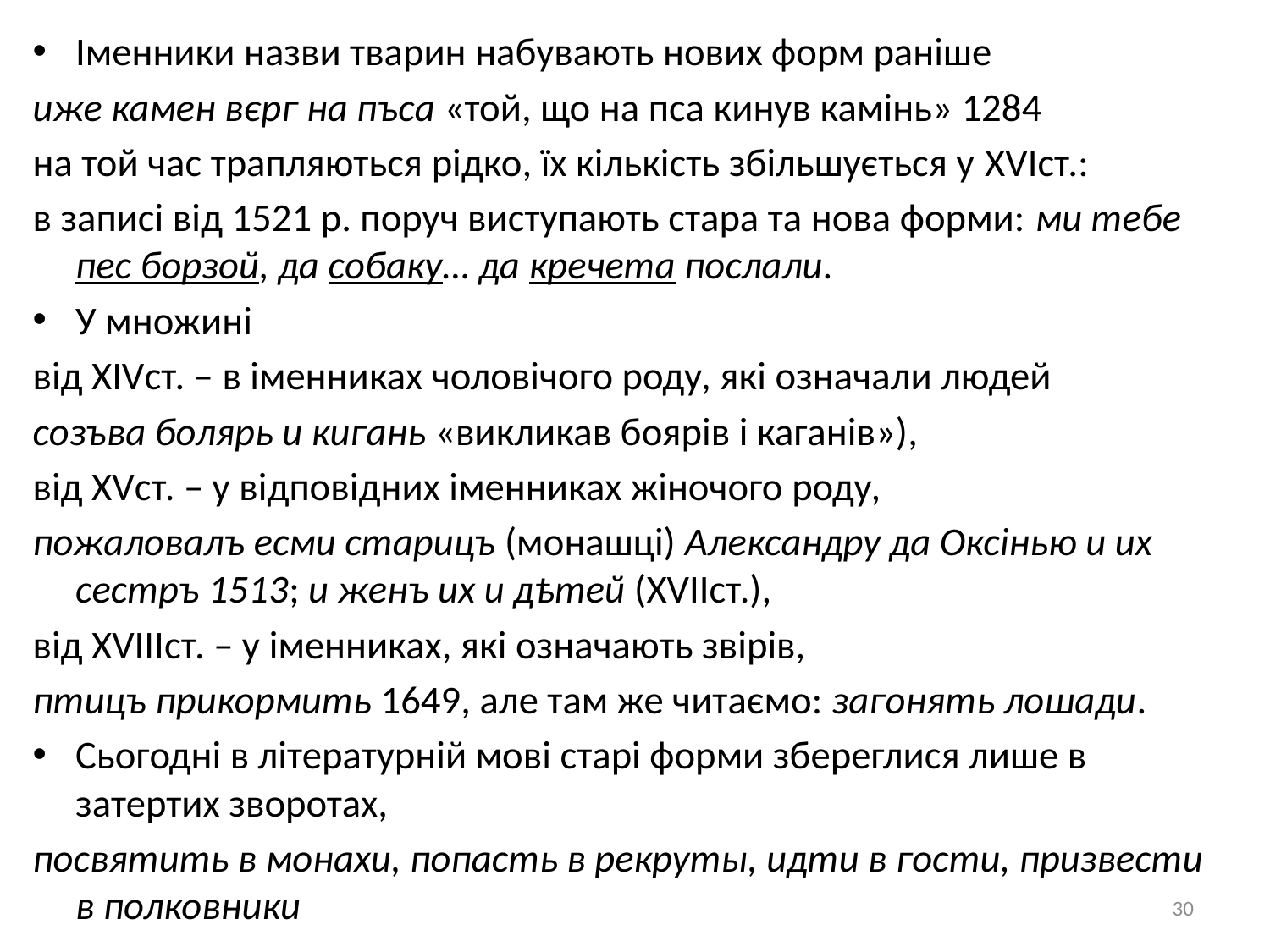

Іменники назви тварин набувають нових форм раніше
иже камен вєрг на пъса «той, що на пса кинув камінь» 1284
на той час трапляються рідко, їх кількість збільшується у XVIст.:
в записі від 1521 р. поруч виступають стара та нова форми: ми тебе пес борзой, да собаку… да кречета послали.
У множині
від XIVст. – в іменниках чоловічого роду, які означали людей
созъва болярь и кигань «викликав боярів і каганів»),
від XVст. – у відповідних іменниках жіночого роду,
пожаловалъ есми старицъ (монашці) Александру да Оксінью и их сестръ 1513; и женъ их и дѣтей (XVIIст.),
від XVIIIст. – у іменниках, які означають звірів,
птицъ прикормить 1649, але там же читаємо: загонять лошади.
Сьогодні в літературній мові старі форми збереглися лише в затертих зворотах,
посвятить в монахи, попасть в рекруты, идти в гости, призвести в полковники
30